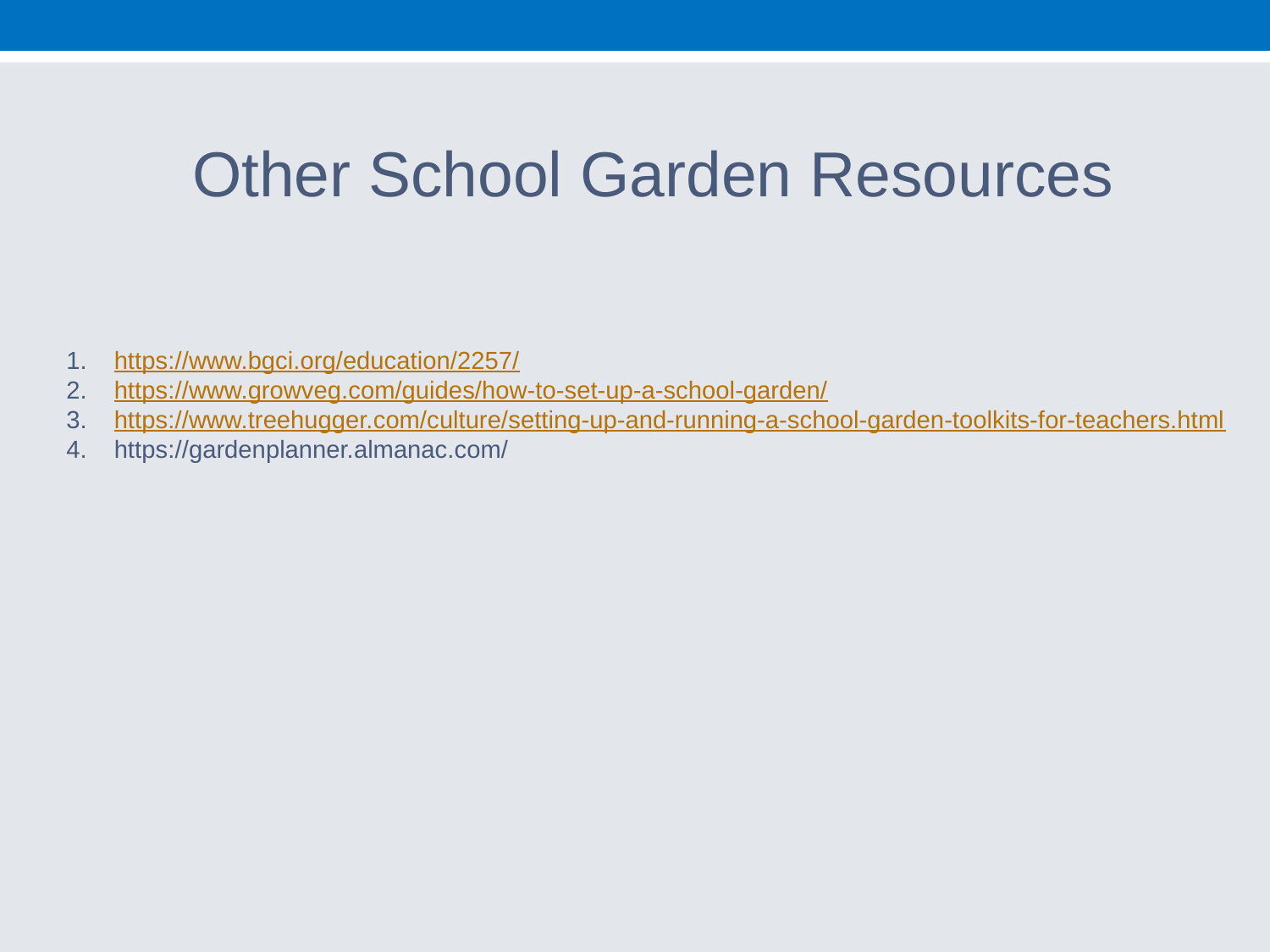

Other School Garden Resources
https://www.bgci.org/education/2257/
https://www.growveg.com/guides/how-to-set-up-a-school-garden/
https://www.treehugger.com/culture/setting-up-and-running-a-school-garden-toolkits-for-teachers.html
https://gardenplanner.almanac.com/